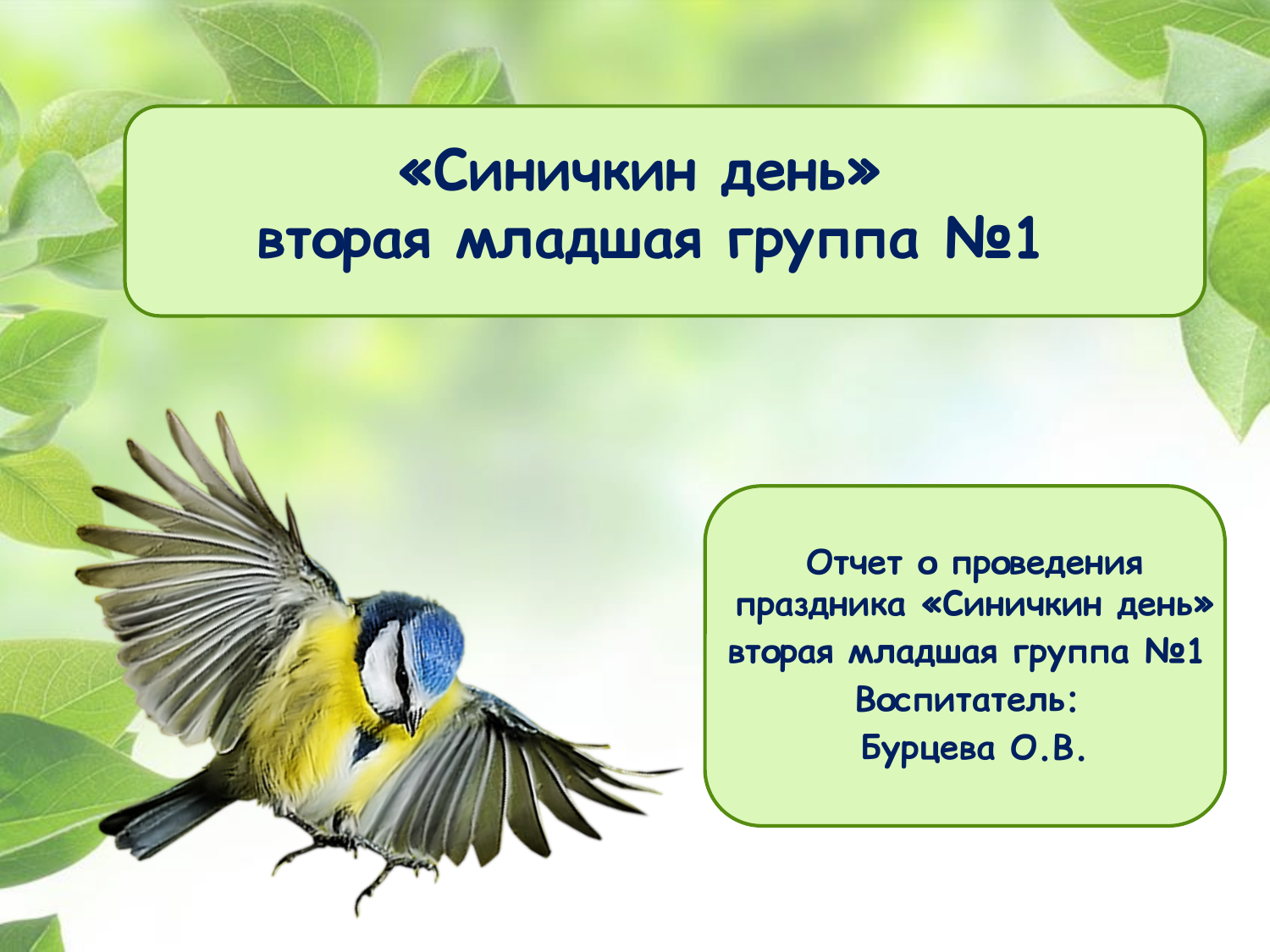

# «Синичкин день» вторая младшая группа №1

Отчет о проведения праздника «Синичкин день»
вторая младшая группа №1
Воспитатель:
Бурцева О.В.